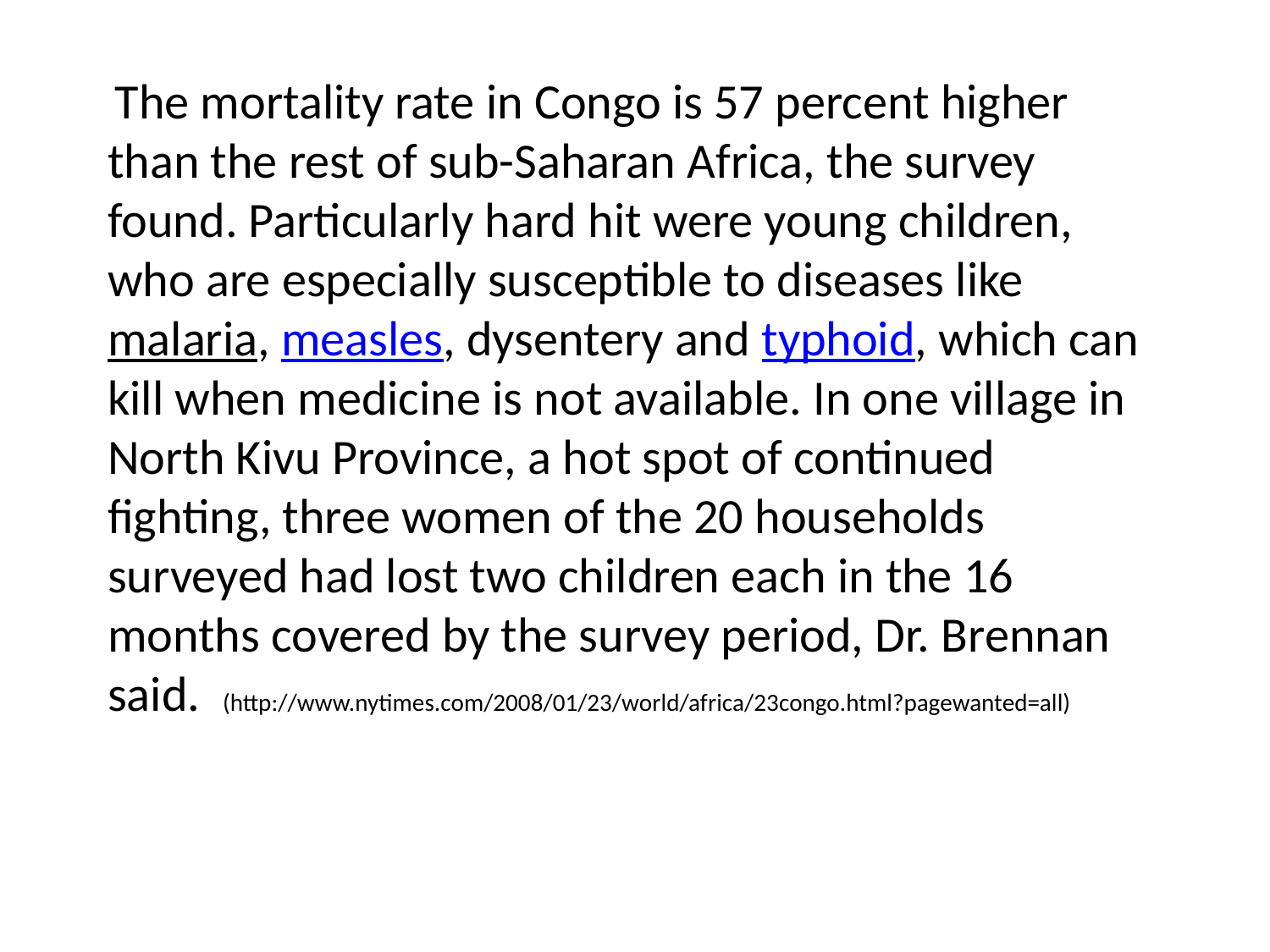

The mortality rate in Congo is 57 percent higher than the rest of sub-Saharan Africa, the survey found. Particularly hard hit were young children, who are especially susceptible to diseases like malaria, measles, dysentery and typhoid, which can kill when medicine is not available. In one village in North Kivu Province, a hot spot of continued fighting, three women of the 20 households surveyed had lost two children each in the 16 months covered by the survey period, Dr. Brennan said.  (http://www.nytimes.com/2008/01/23/world/africa/23congo.html?pagewanted=all)